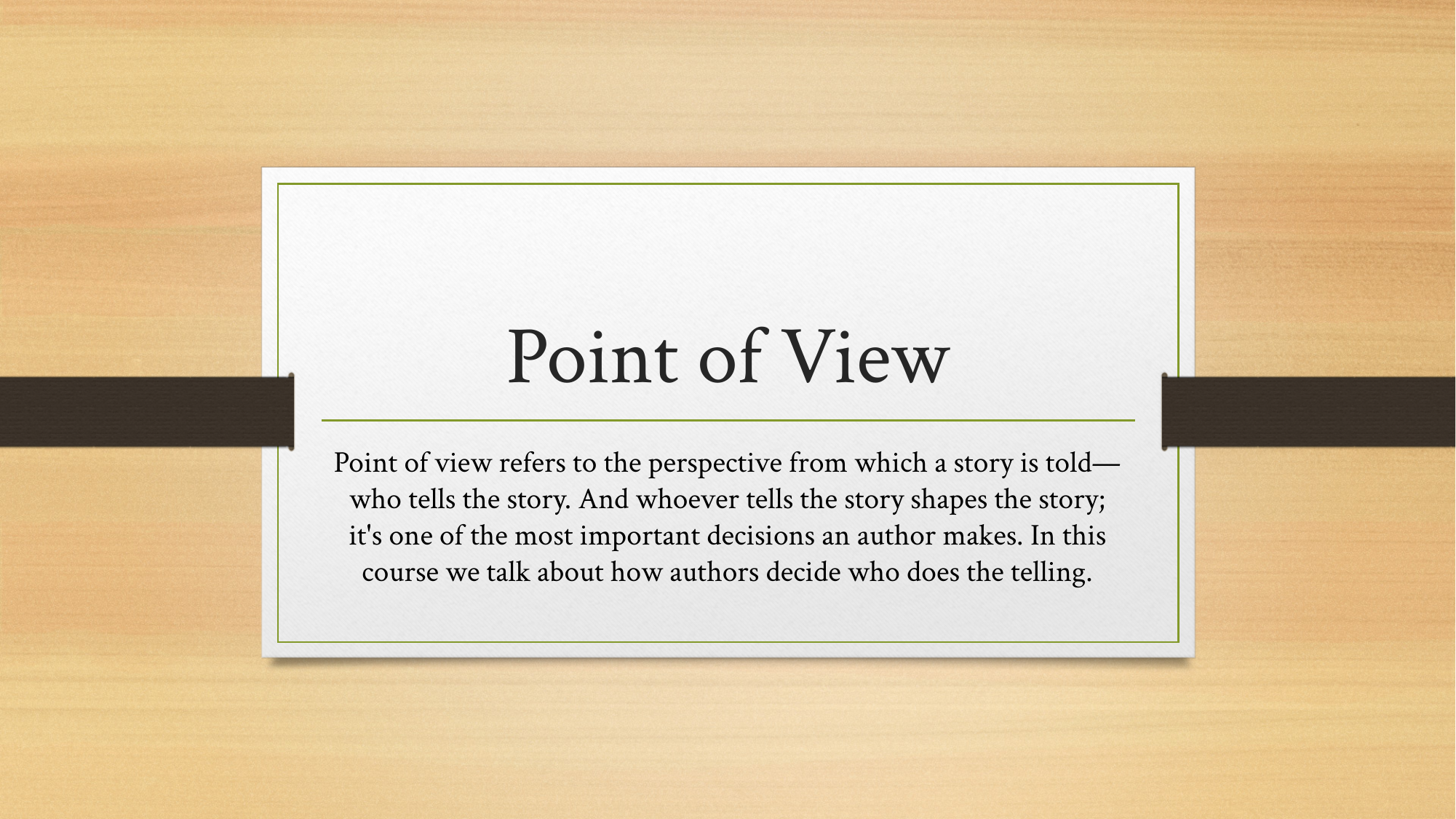

# Point of View
Point of view refers to the perspective from which a story is told—who tells the story. And whoever tells the story shapes the story; it's one of the most important decisions an author makes. In this course we talk about how authors decide who does the telling.